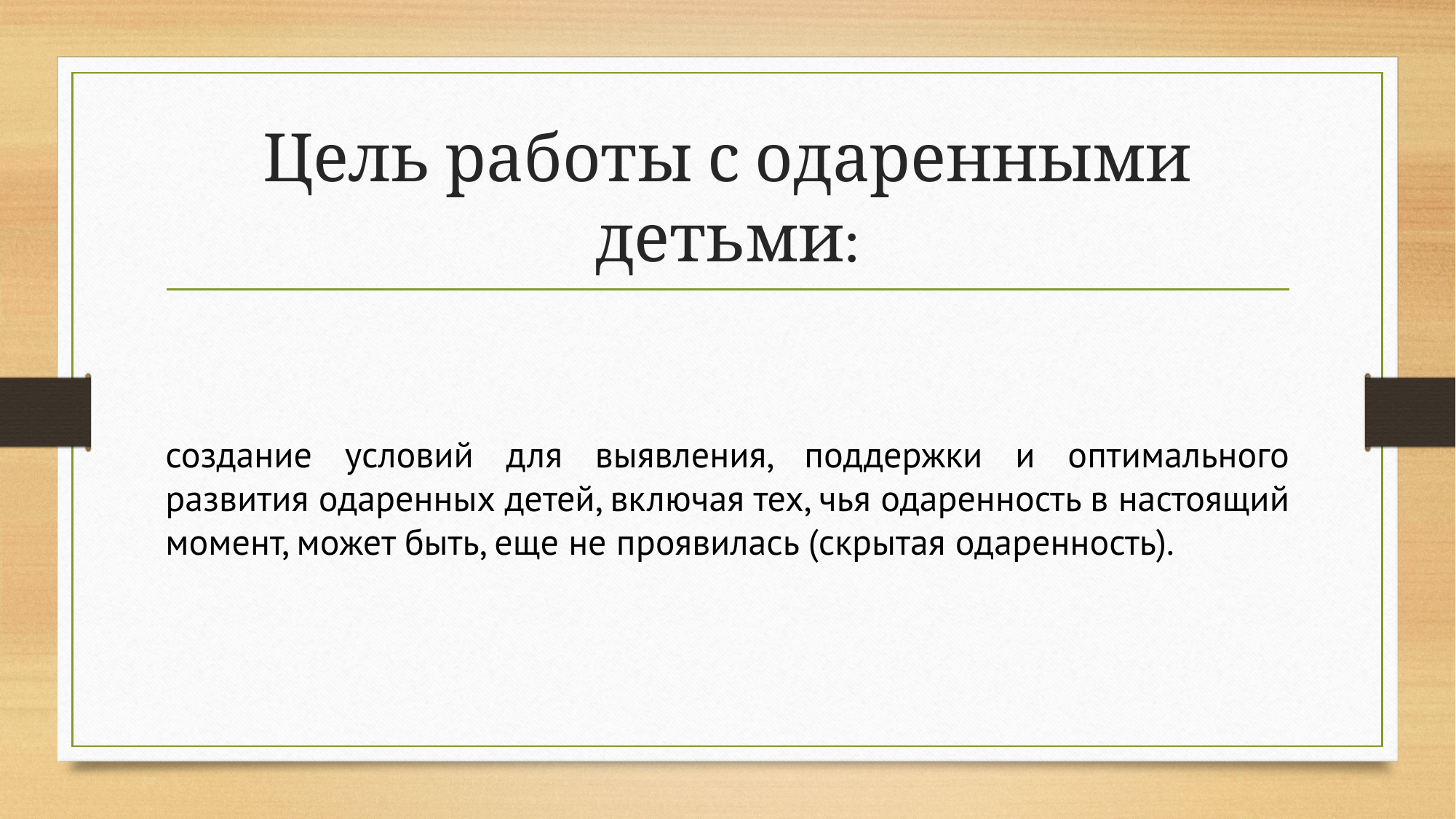

# Цель работы с одаренными детьми:

создание условий для выявления, поддержки и оптимального развития одаренных детей, включая тех, чья одаренность в настоящий момент, может быть, еще не проявилась (скрытая одаренность).